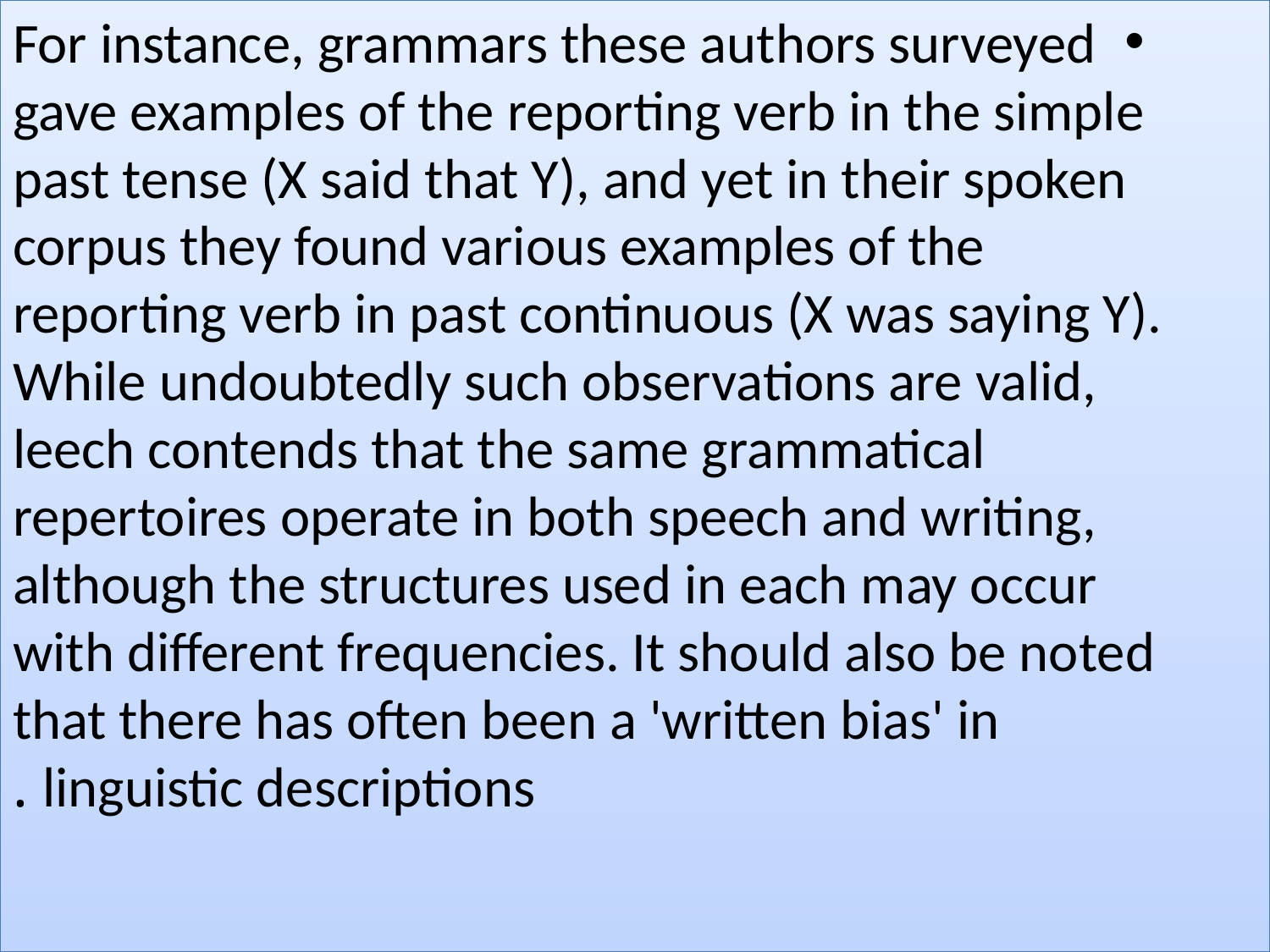

For instance, grammars these authors surveyed gave examples of the reporting verb in the simple past tense (X said that Y), and yet in their spoken corpus they found various examples of the reporting verb in past continuous (X was saying Y). While undoubtedly such observations are valid, leech contends that the same grammatical repertoires operate in both speech and writing, although the structures used in each may occur with different frequencies. It should also be noted that there has often been a 'written bias' in linguistic descriptions .